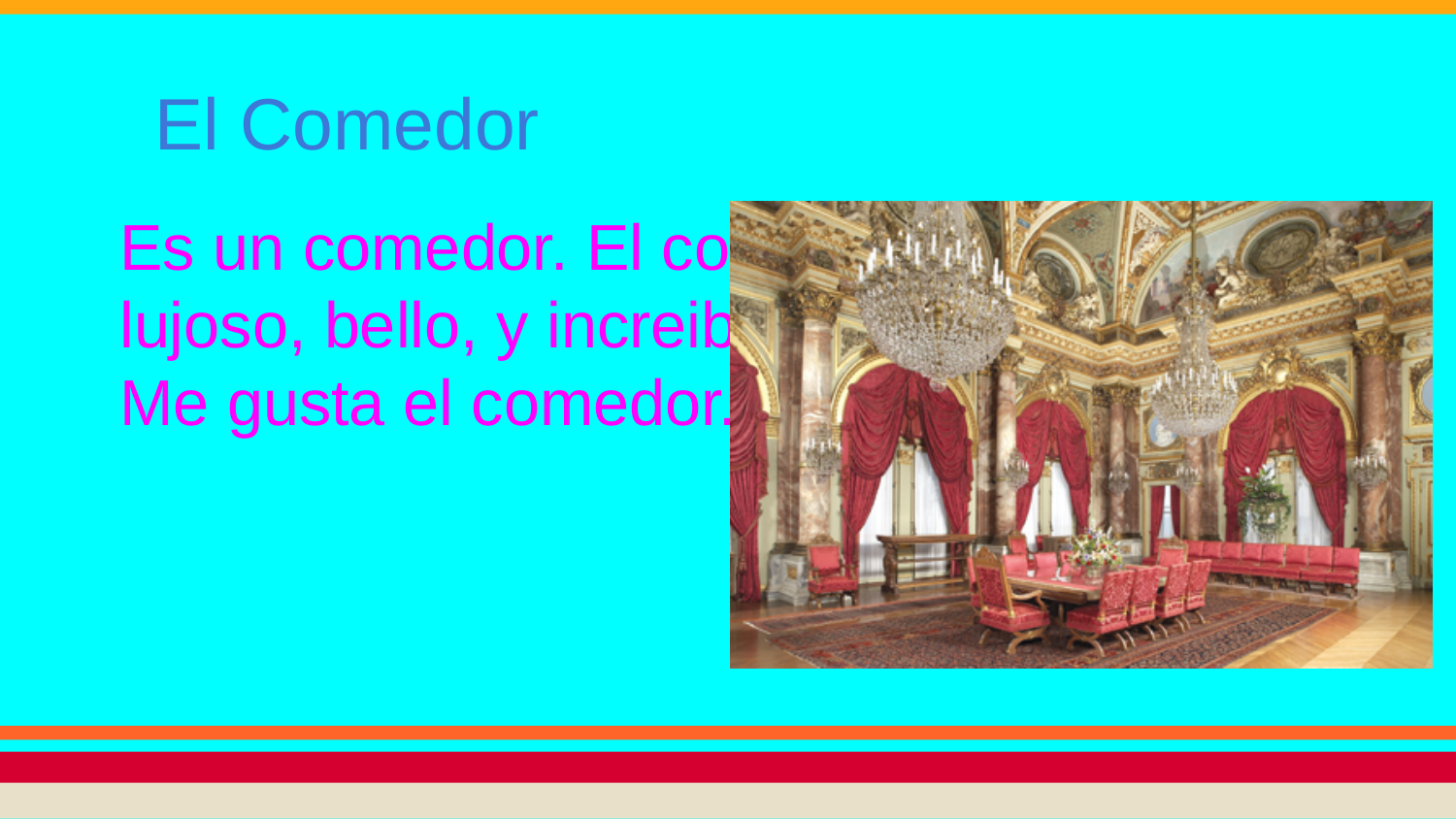

# El Comedor
Es un comedor. El comedor
lujoso, bello, y increible!
Me gusta el comedor.